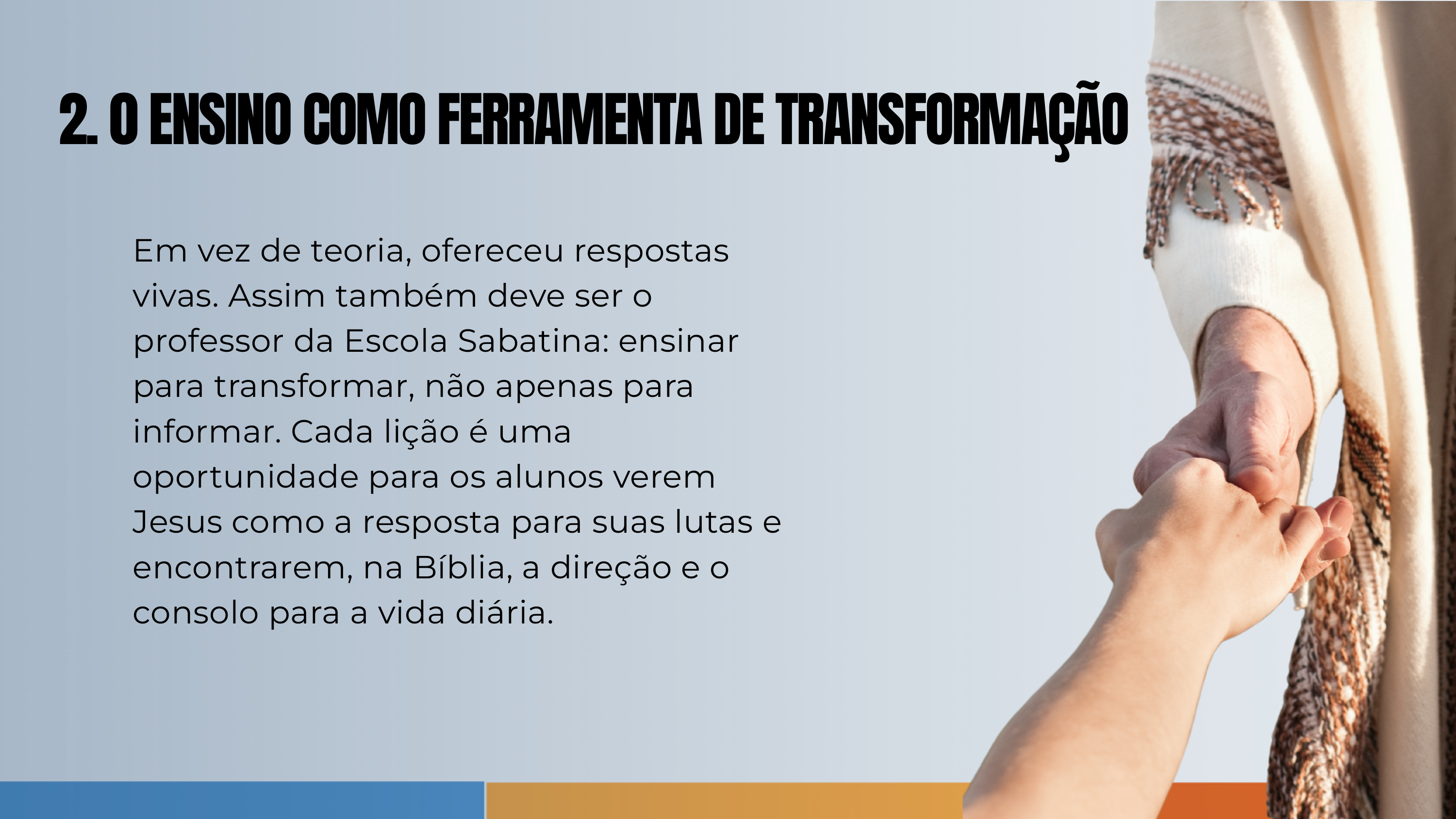

2. 0 ENSINO COMO FERRAMENTA DE TRANSFORMAÇÃO
Em vez de teoria, ofereceu respostas vivas. Assim também deve ser o professor da Escola Sabatina: ensinar para transformar, não apenas para informar. Cada lição é uma oportunidade para os alunos verem Jesus como a resposta para suas lutas e encontrarem, na Bíblia, a direção e o consolo para a vida diária.